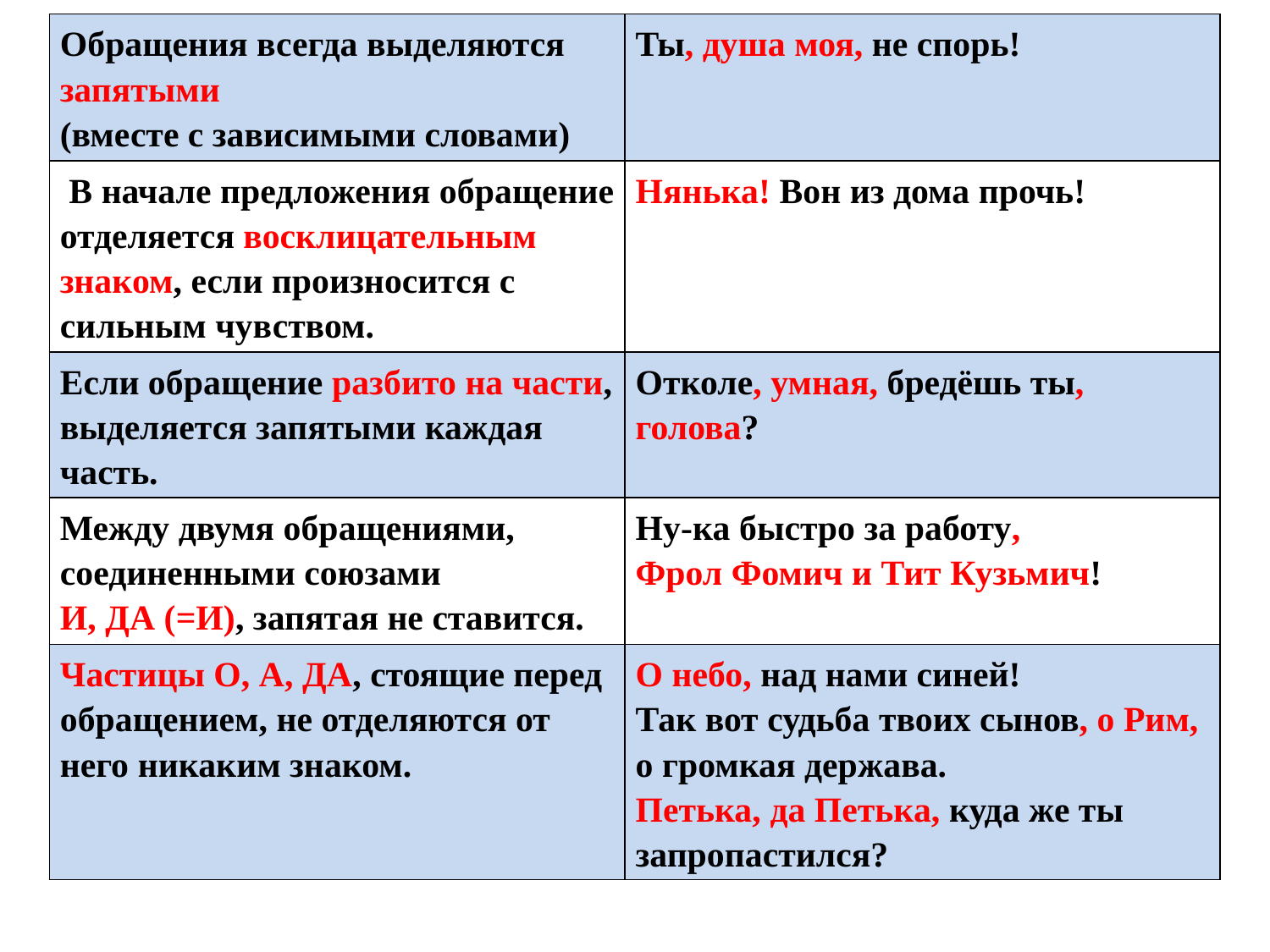

| Обращения всегда выделяются запятыми (вместе с зависимыми словами) | Ты, душа моя, не спорь! |
| --- | --- |
| В начале предложения обращение отделяется восклицательным знаком, если произносится с сильным чувством. | Нянька! Вон из дома прочь! |
| Если обращение разбито на части, выделяется запятыми каждая часть. | Отколе, умная, бредёшь ты, голова? |
| Между двумя обращениями, соединенными союзами И, ДА (=И), запятая не ставится. | Ну-ка быстро за работу, Фрол Фомич и Тит Кузьмич! |
| Частицы О, А, ДА, стоящие перед обращением, не отделяются от него никаким знаком. | О небо, над нами синей! Так вот судьба твоих сынов, о Рим, о громкая держава. Петька, да Петька, куда же ты запропастился? |